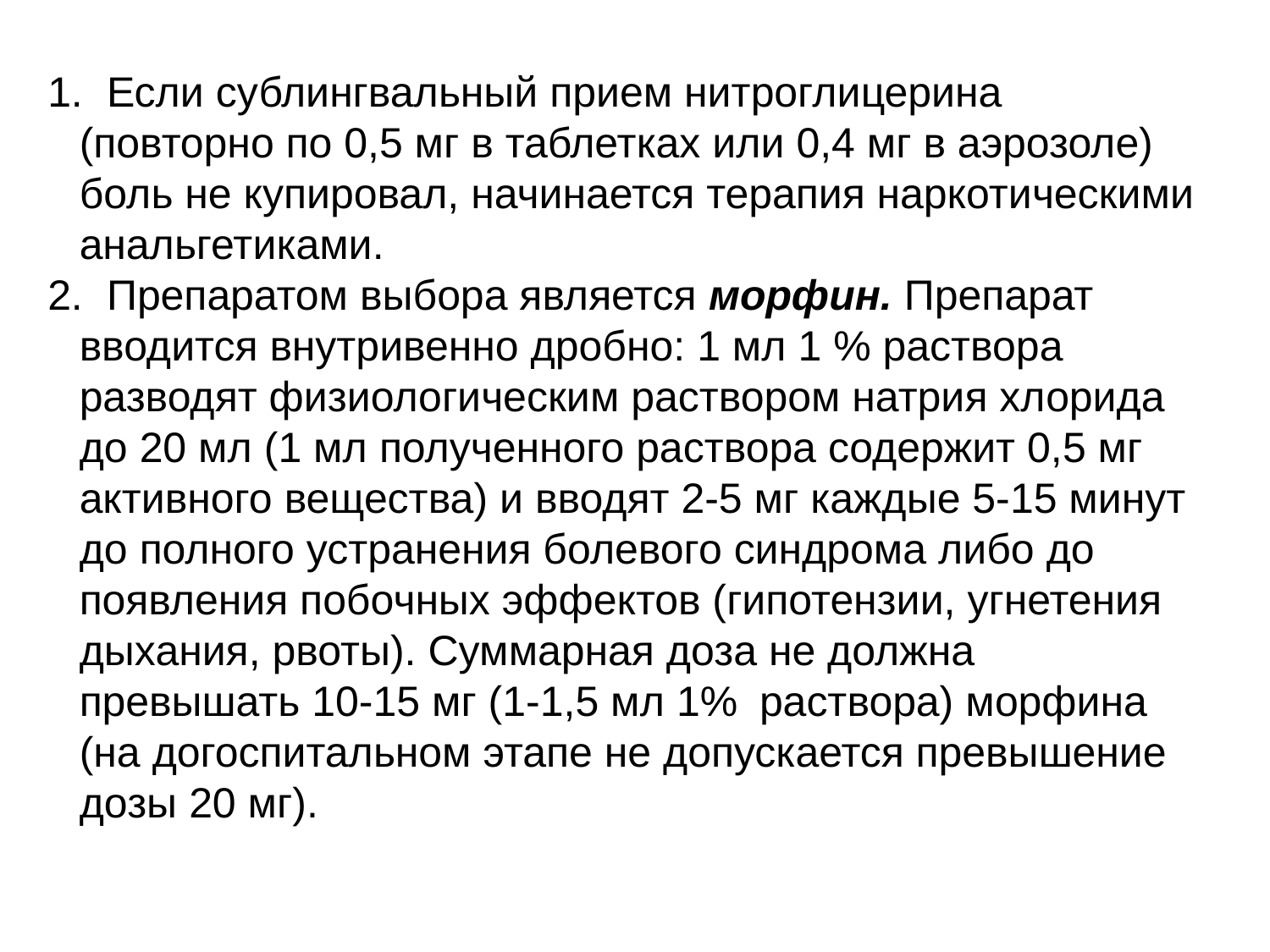

Если сублингвальный прием нитроглицерина (повторно по 0,5 мг в таблетках или 0,4 мг в аэрозоле) боль не купировал, начинается терапия наркотическими анальгетиками.
  Препаратом выбора является морфин. Препарат вводится внутривенно дробно: 1 мл 1 % раствора разводят физиологическим раствором натрия хлорида до 20 мл (1 мл полученного раствора содержит 0,5 мг активного вещества) и вводят 2-5 мг каждые 5-15 минут до полного устранения болевого синдрома либо до появления побочных эффектов (гипотензии, угнетения дыхания, рвоты). Суммарная доза не должна превышать 10-15 мг (1-1,5 мл 1%  раствора) морфина (на догоспитальном этапе не допускается превышение дозы 20 мг).